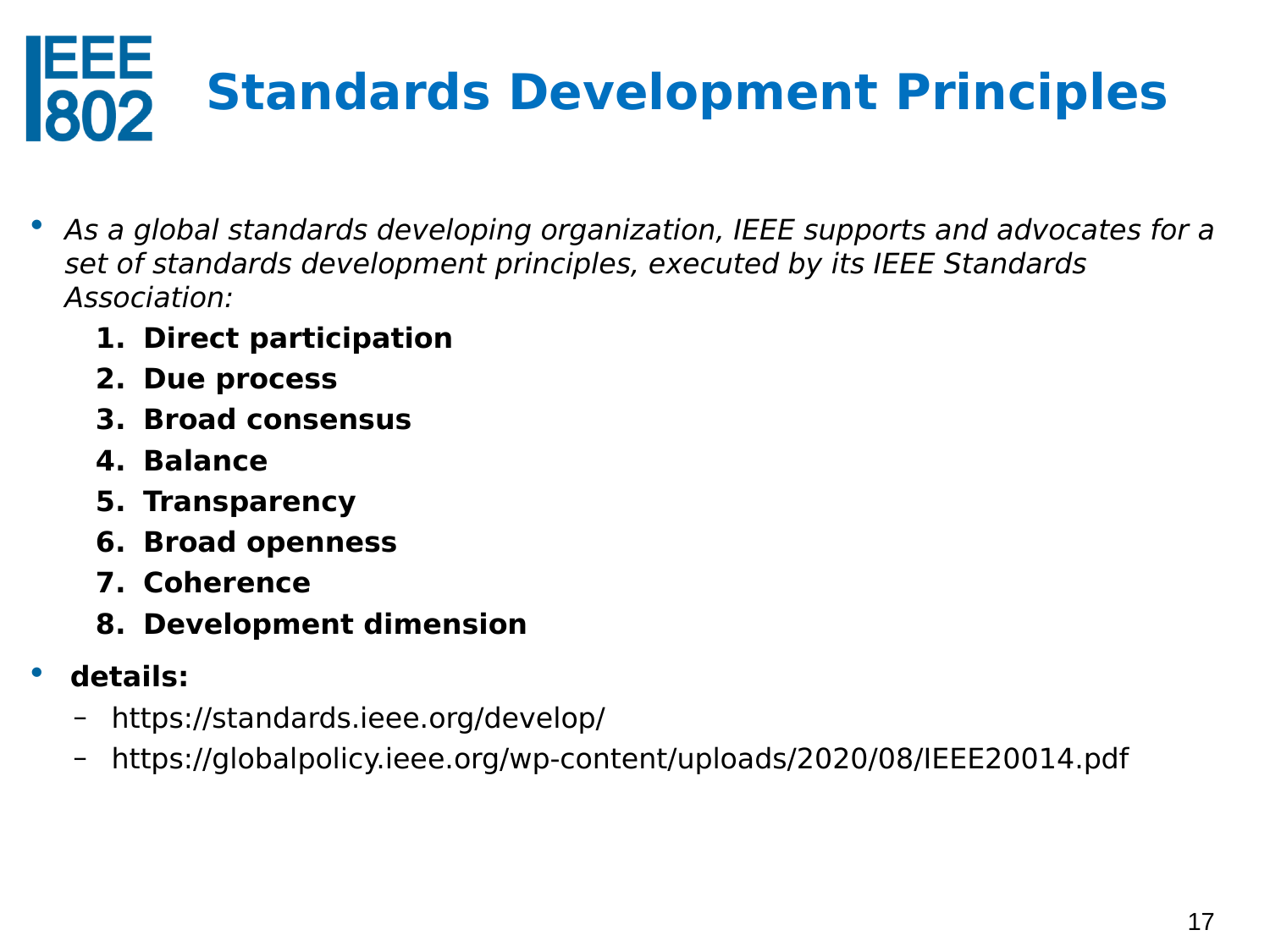

# Standards Development Principles

As a global standards developing organization, IEEE supports and advocates for a set of standards development principles, executed by its IEEE Standards Association:
Direct participation
Due process
Broad consensus
Balance
Transparency
Broad openness
Coherence
Development dimension
details:
https://standards.ieee.org/develop/
https://globalpolicy.ieee.org/wp-content/uploads/2020/08/IEEE20014.pdf

17